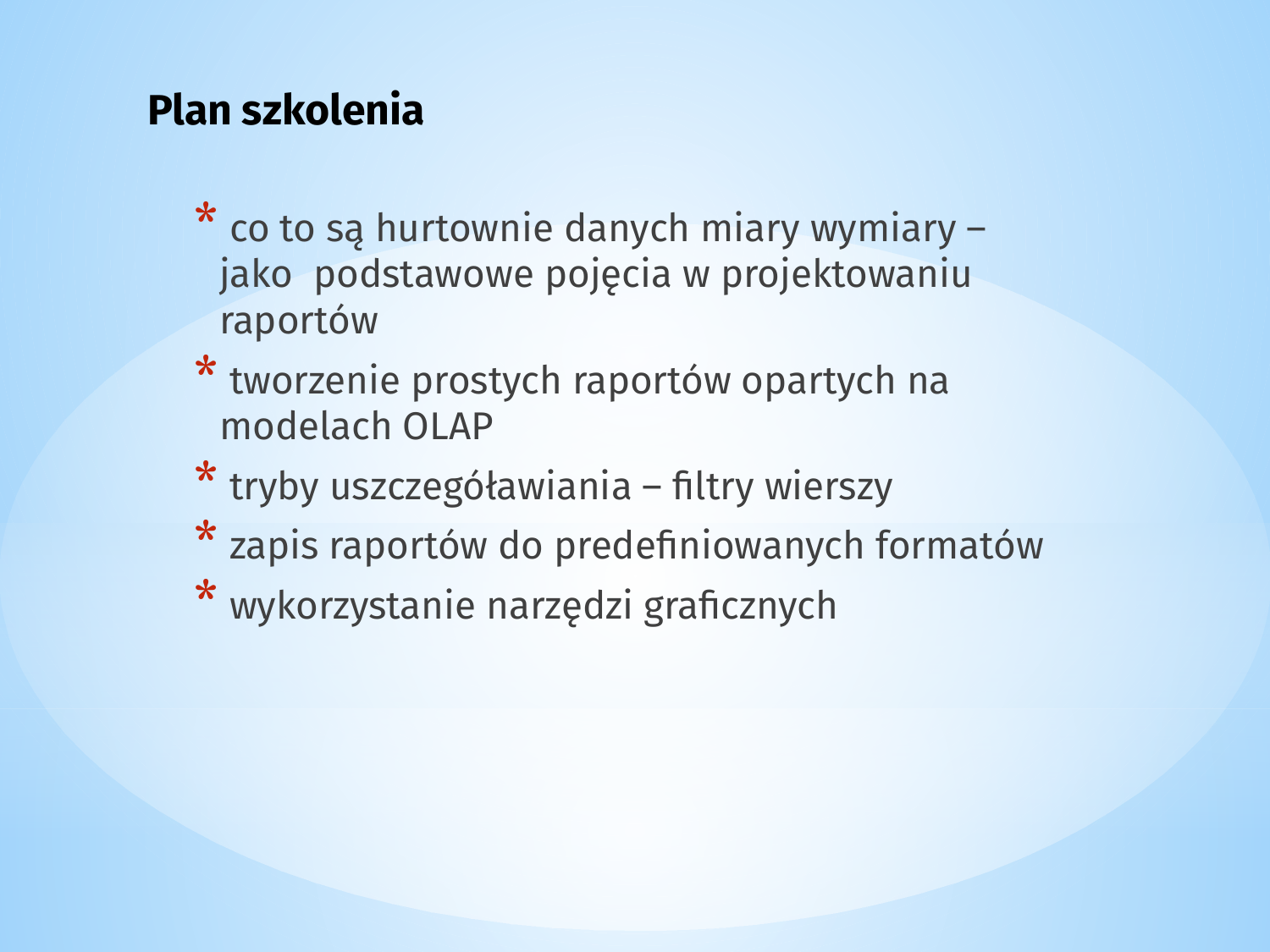

Plan szkolenia
 co to są hurtownie danych miary wymiary –  jako  podstawowe pojęcia w projektowaniu raportów
 tworzenie prostych raportów opartych na modelach OLAP
 tryby uszczegóławiania – filtry wierszy
 zapis raportów do predefiniowanych formatów
 wykorzystanie narzędzi graficznych